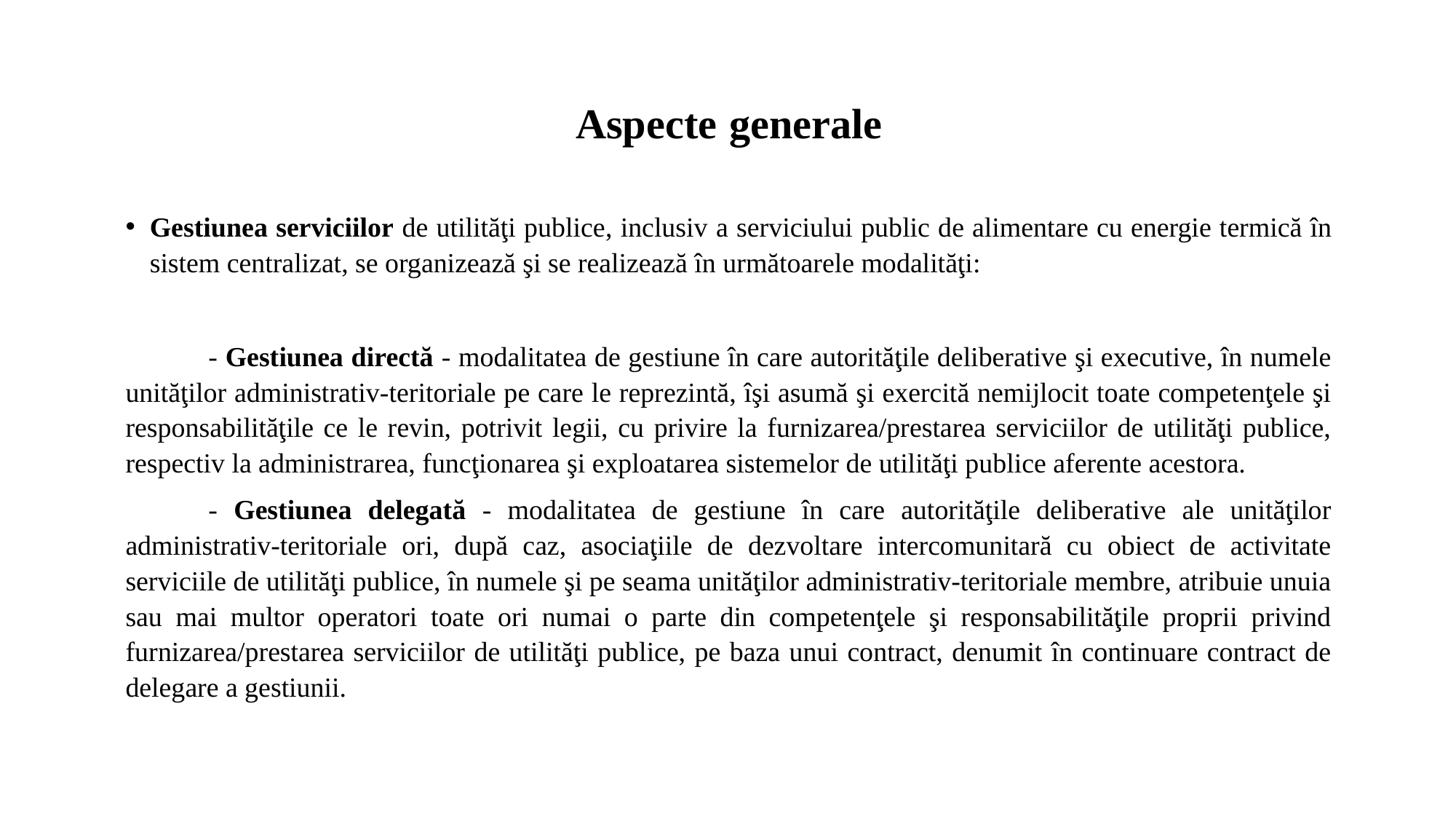

# Aspecte generale
Gestiunea serviciilor de utilităţi publice, inclusiv a serviciului public de alimentare cu energie termică în sistem centralizat, se organizează şi se realizează în următoarele modalităţi:

	- Gestiunea directă - modalitatea de gestiune în care autorităţile deliberative şi executive, în numele unităţilor administrativ-teritoriale pe care le reprezintă, îşi asumă şi exercită nemijlocit toate competenţele şi responsabilităţile ce le revin, potrivit legii, cu privire la furnizarea/prestarea serviciilor de utilităţi publice, respectiv la administrarea, funcţionarea şi exploatarea sistemelor de utilităţi publice aferente acestora.
	- Gestiunea delegată - modalitatea de gestiune în care autorităţile deliberative ale unităţilor administrativ-teritoriale ori, după caz, asociaţiile de dezvoltare intercomunitară cu obiect de activitate serviciile de utilităţi publice, în numele şi pe seama unităţilor administrativ-teritoriale membre, atribuie unuia sau mai multor operatori toate ori numai o parte din competenţele şi responsabilităţile proprii privind furnizarea/prestarea serviciilor de utilităţi publice, pe baza unui contract, denumit în continuare contract de delegare a gestiunii.